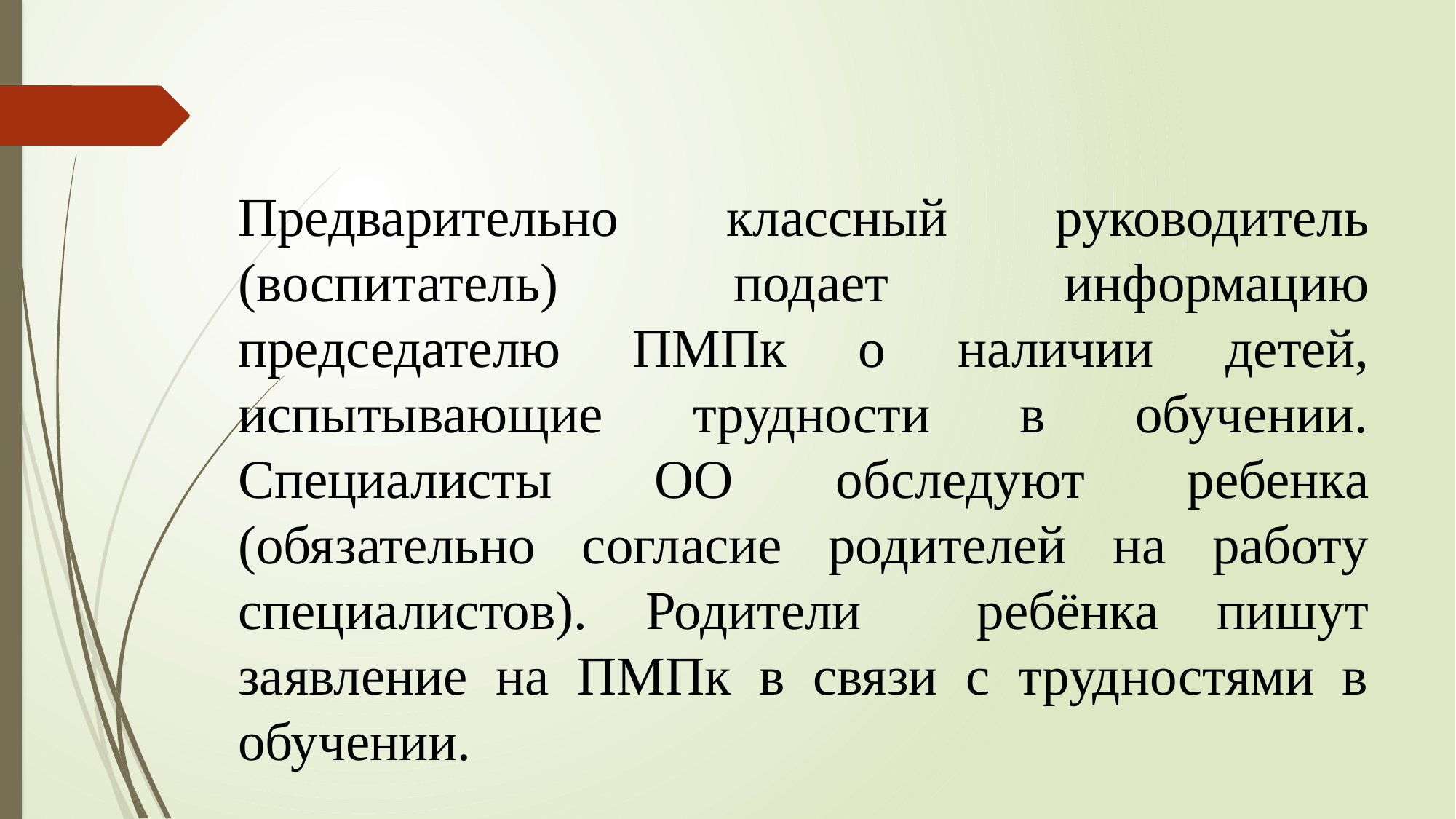

Предварительно классный руководитель (воспитатель) подает информацию председателю ПМПк о наличии детей, испытывающие трудности в обучении. Специалисты ОО обследуют ребенка (обязательно согласие родителей на работу специалистов). Родители  ребёнка пишут заявление на ПМПк в связи с трудностями в обучении.